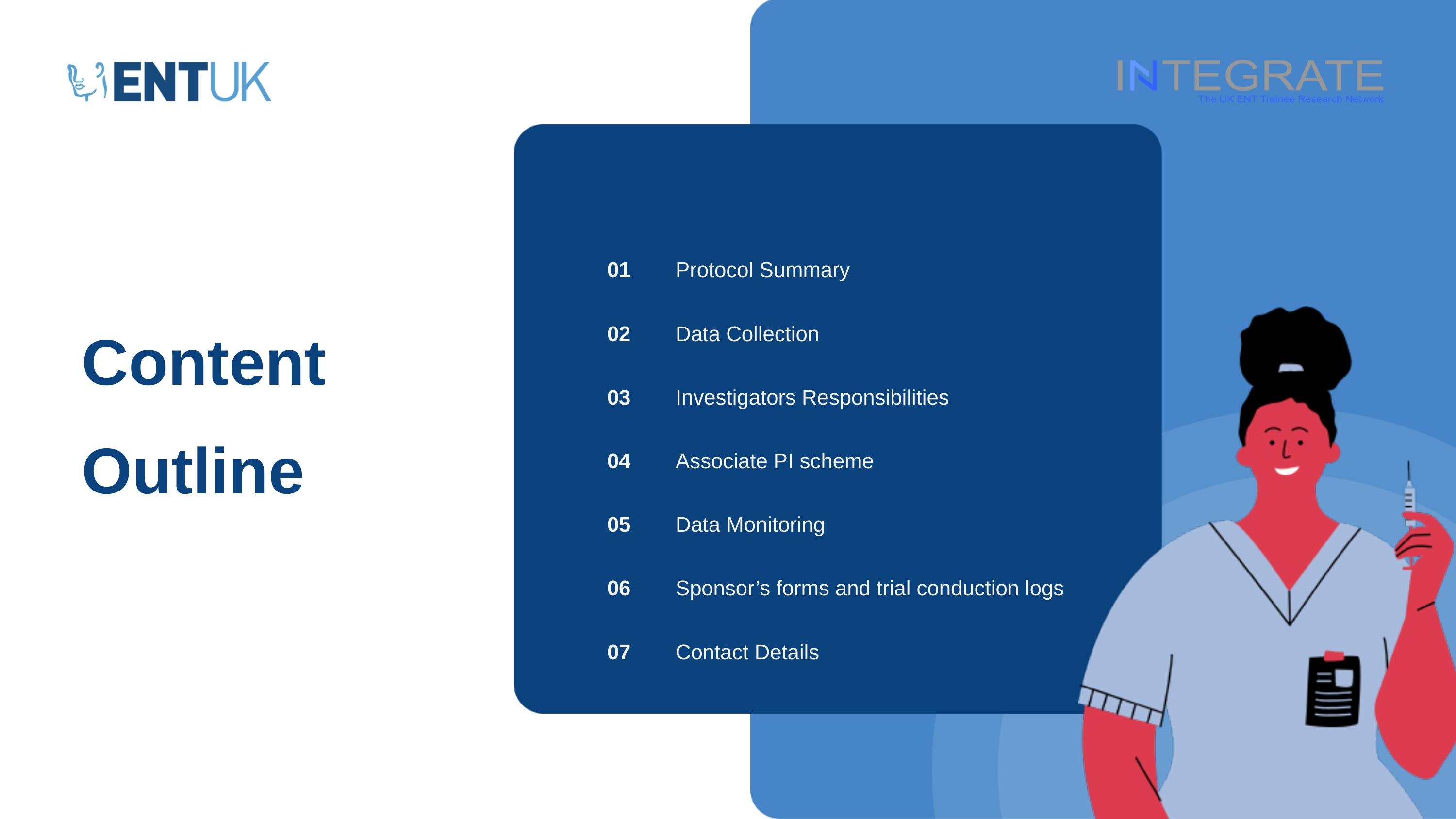

01
02
03
04
05
06
07
Protocol Summary
Data Collection
Investigators Responsibilities
Associate PI scheme
Data Monitoring
Sponsor’s forms and trial conduction logs
Contact Details
Content Outline